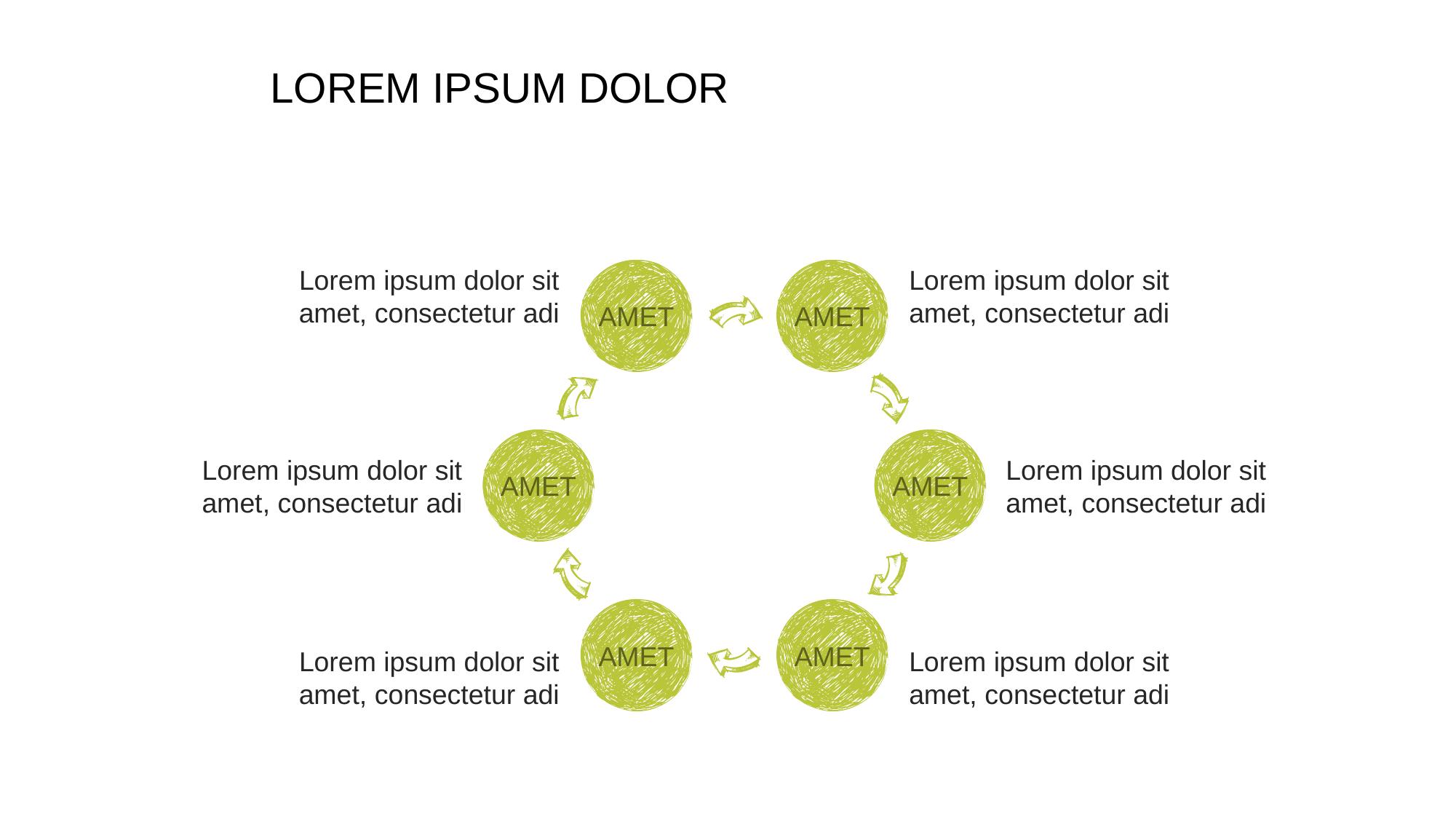

LOREM IPSUM DOLOR
Lorem ipsum dolor sit amet, consectetur adi
Lorem ipsum dolor sit amet, consectetur adi
AMET
AMET

Lorem ipsum dolor sit amet, consectetur adi
Lorem ipsum dolor sit amet, consectetur adi
AMET
AMET

AMET
AMET
Lorem ipsum dolor sit amet, consectetur adi
Lorem ipsum dolor sit amet, consectetur adi